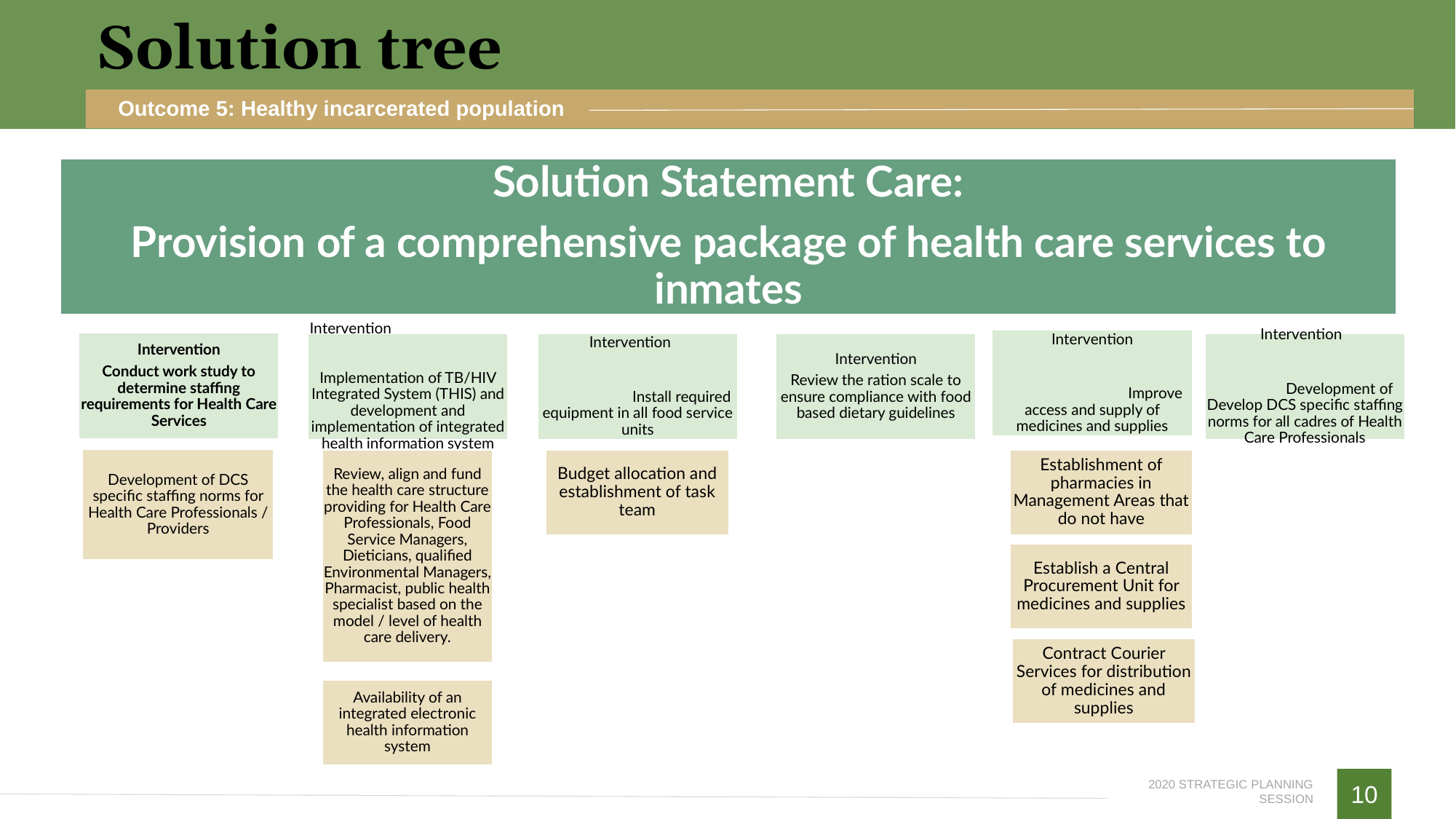

Solution tree
Outcome 5: Healthy incarcerated population
Solution Statement Care:
Provision of a comprehensive package of health care services to inmates
Intervention
Conduct work study to determine staffing requirements for Health Care Services
Development of DCS specific staffing norms for Health Care Professionals / Providers
Intervention                                                                                                                                   Implementation of TB/HIV Integrated System (THIS) and development and implementation of integrated health information system
Review, align and fund the health care structure providing for Health Care Professionals, Food Service Managers, Dieticians, qualified Environmental Managers, Pharmacist, public health specialist based on the model / level of health care delivery.
Availability of an integrated electronic health information system
Intervention
                                                                                                                                 Install required equipment in all food service units
Budget allocation and establishment of task team
Intervention
Review the ration scale to ensure compliance with food based dietary guidelines
Intervention
                                                                                                                                           Improve access and supply of medicines and supplies
Establishment of pharmacies in Management Areas that do not have
Establish a Central Procurement Unit for medicines and supplies
Contract Courier Services for distribution of medicines and supplies
Intervention
                                                                                                                            Development of Develop DCS specific staffing norms for all cadres of Health Care Professionals